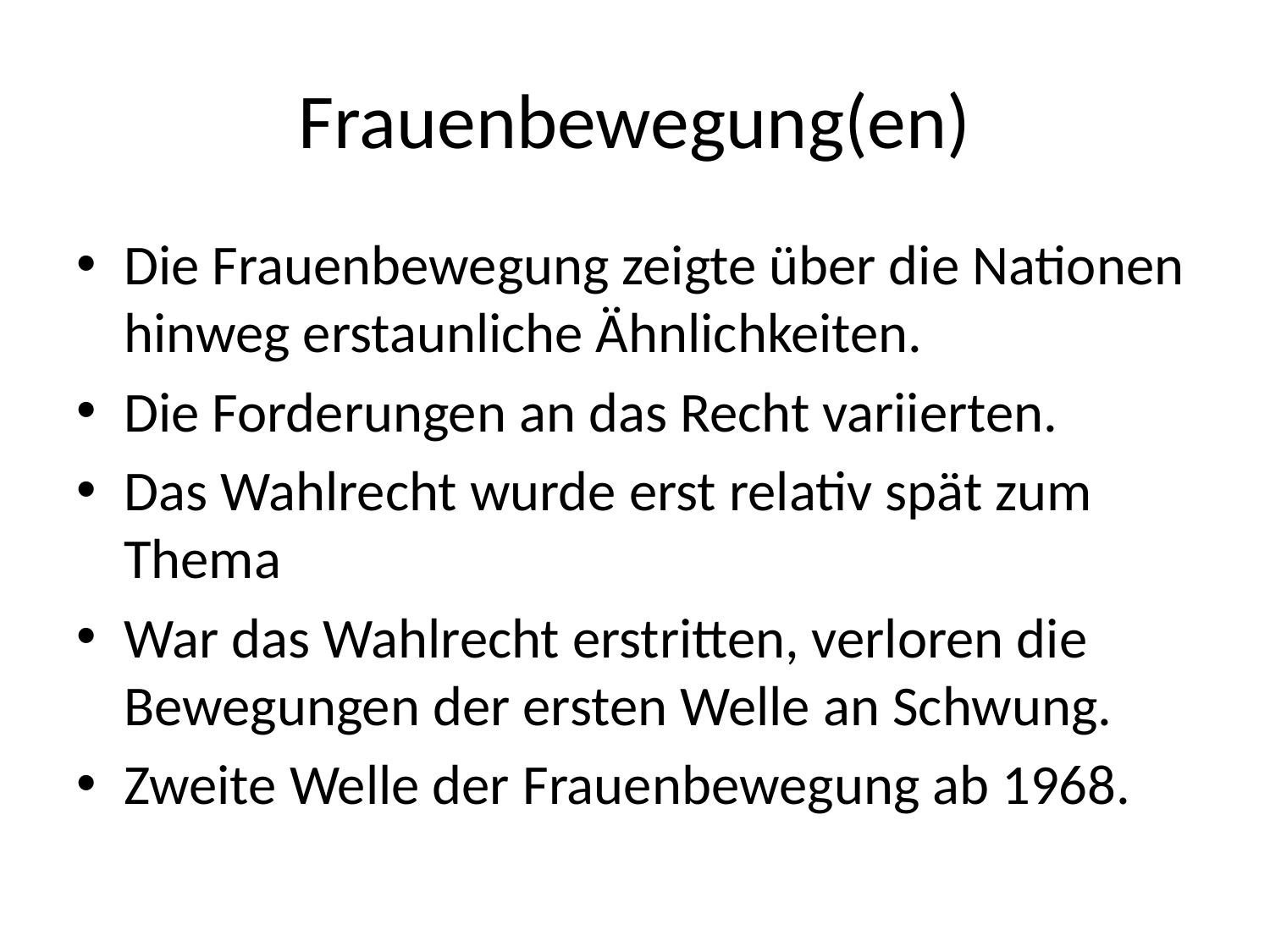

# Frauenbewegung(en)
Die Frauenbewegung zeigte über die Nationen hinweg erstaunliche Ähnlichkeiten.
Die Forderungen an das Recht variierten.
Das Wahlrecht wurde erst relativ spät zum Thema
War das Wahlrecht erstritten, verloren die Bewegungen der ersten Welle an Schwung.
Zweite Welle der Frauenbewegung ab 1968.